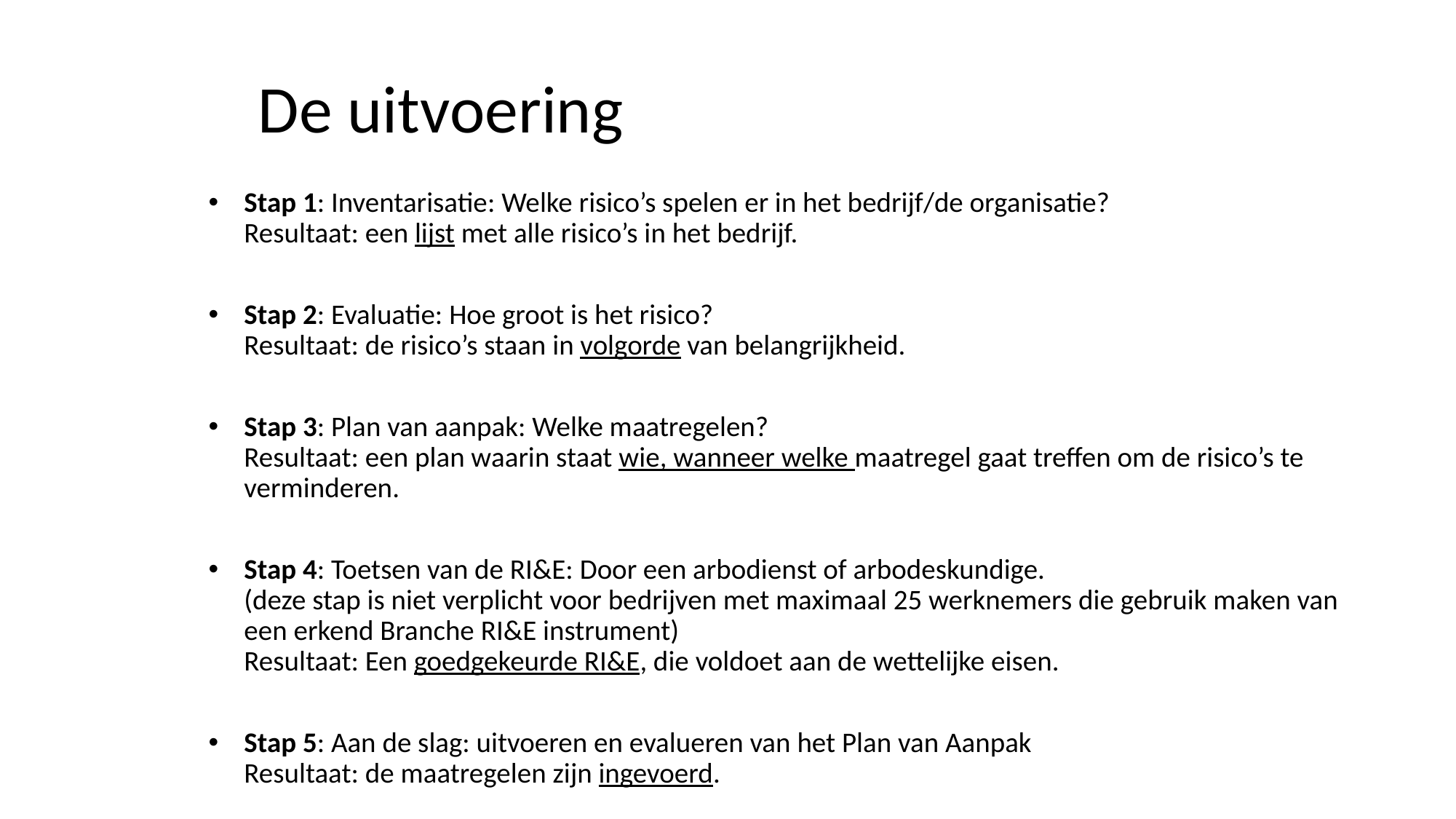

# De uitvoering
Stap 1: Inventarisatie: Welke risico’s spelen er in het bedrijf/de organisatie?
Resultaat: een lijst met alle risico’s in het bedrijf.

Stap 2: Evaluatie: Hoe groot is het risico?
Resultaat: de risico’s staan in volgorde van belangrijkheid.

Stap 3: Plan van aanpak: Welke maatregelen?
Resultaat: een plan waarin staat wie, wanneer welke maatregel gaat treffen om de risico’s te verminderen.

Stap 4: Toetsen van de RI&E: Door een arbodienst of arbodeskundige.
(deze stap is niet verplicht voor bedrijven met maximaal 25 werknemers die gebruik maken van een erkend Branche RI&E instrument)
Resultaat: Een goedgekeurde RI&E, die voldoet aan de wettelijke eisen.

Stap 5: Aan de slag: uitvoeren en evalueren van het Plan van Aanpak
Resultaat: de maatregelen zijn ingevoerd.